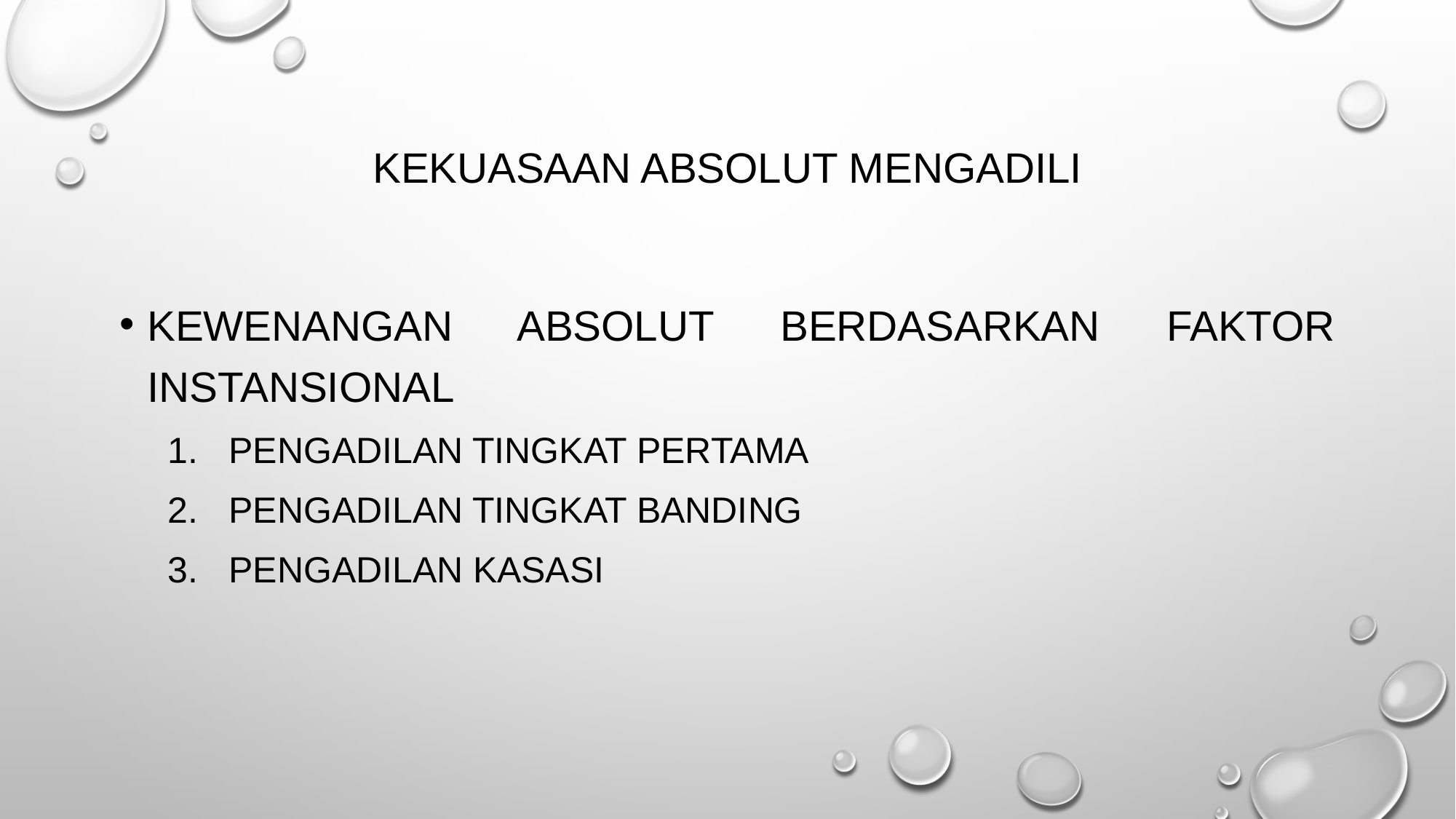

# Kekuasaan absolut mengadili
Kewenangan Absolut Berdasarkan Faktor Instansional
Pengadilan Tingkat Pertama
Pengadilan Tingkat Banding
Pengadilan Kasasi